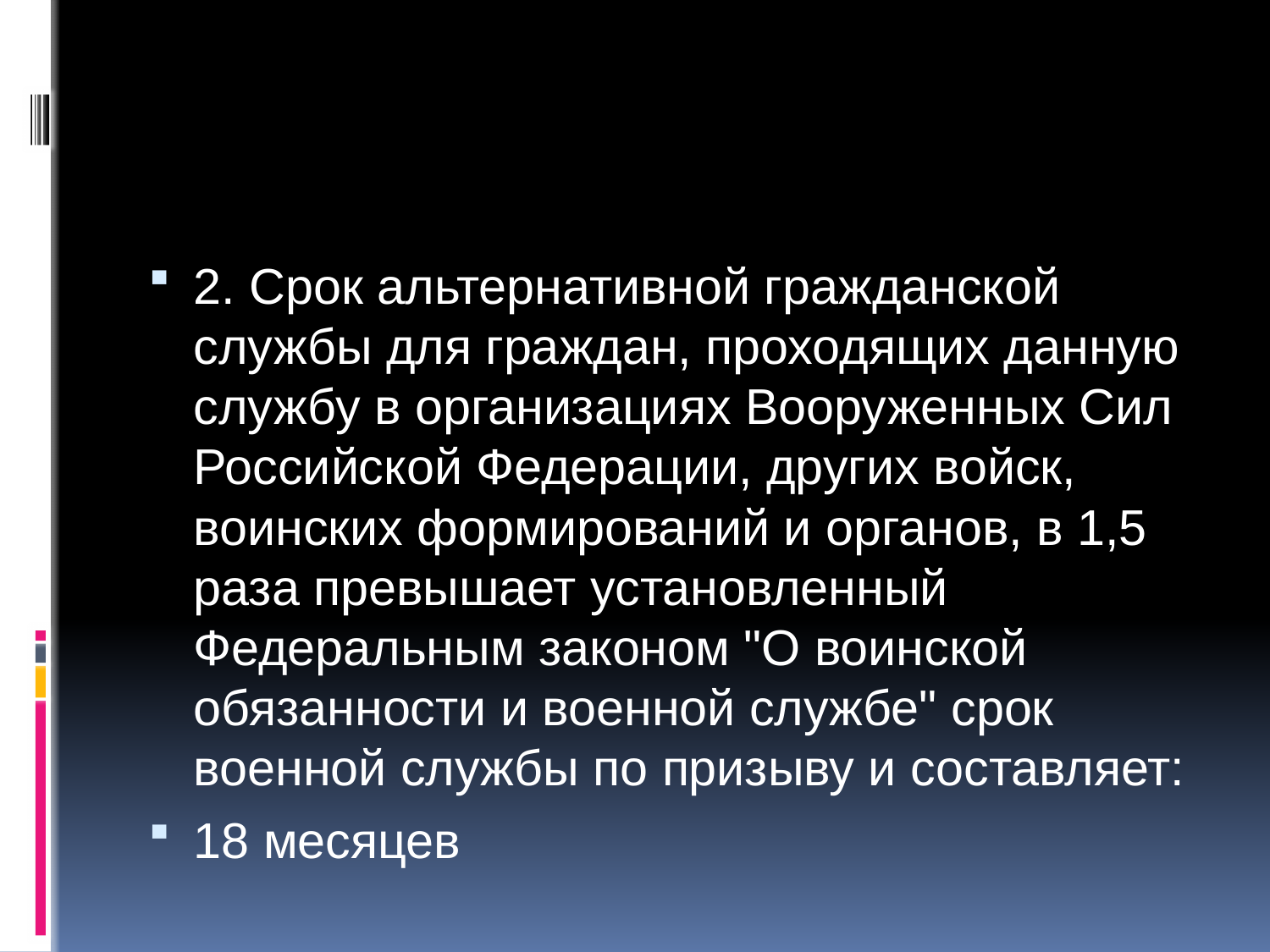

#
2. Срок альтернативной гражданской службы для граждан, проходящих данную службу в организациях Вооруженных Сил Российской Федерации, других войск, воинских формирований и органов, в 1,5 раза превышает установленный Федеральным законом "О воинской обязанности и военной службе" срок военной службы по призыву и составляет:
18 месяцев